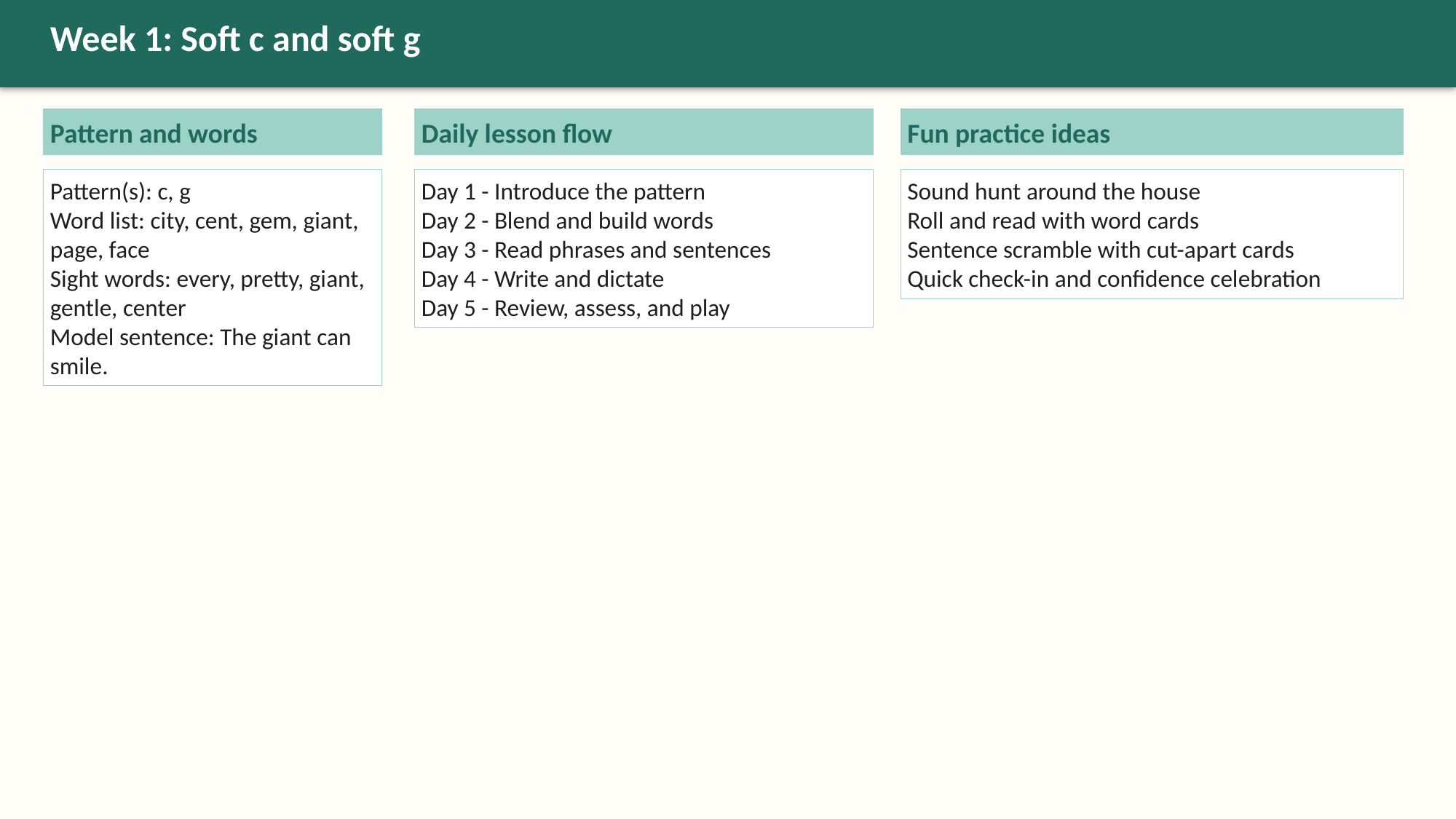

Week 1: Soft c and soft g
Pattern and words
Daily lesson flow
Fun practice ideas
Pattern(s): c, g
Word list: city, cent, gem, giant, page, face
Sight words: every, pretty, giant, gentle, center
Model sentence: The giant can smile.
Day 1 - Introduce the pattern
Day 2 - Blend and build words
Day 3 - Read phrases and sentences
Day 4 - Write and dictate
Day 5 - Review, assess, and play
Sound hunt around the house
Roll and read with word cards
Sentence scramble with cut-apart cards
Quick check-in and confidence celebration